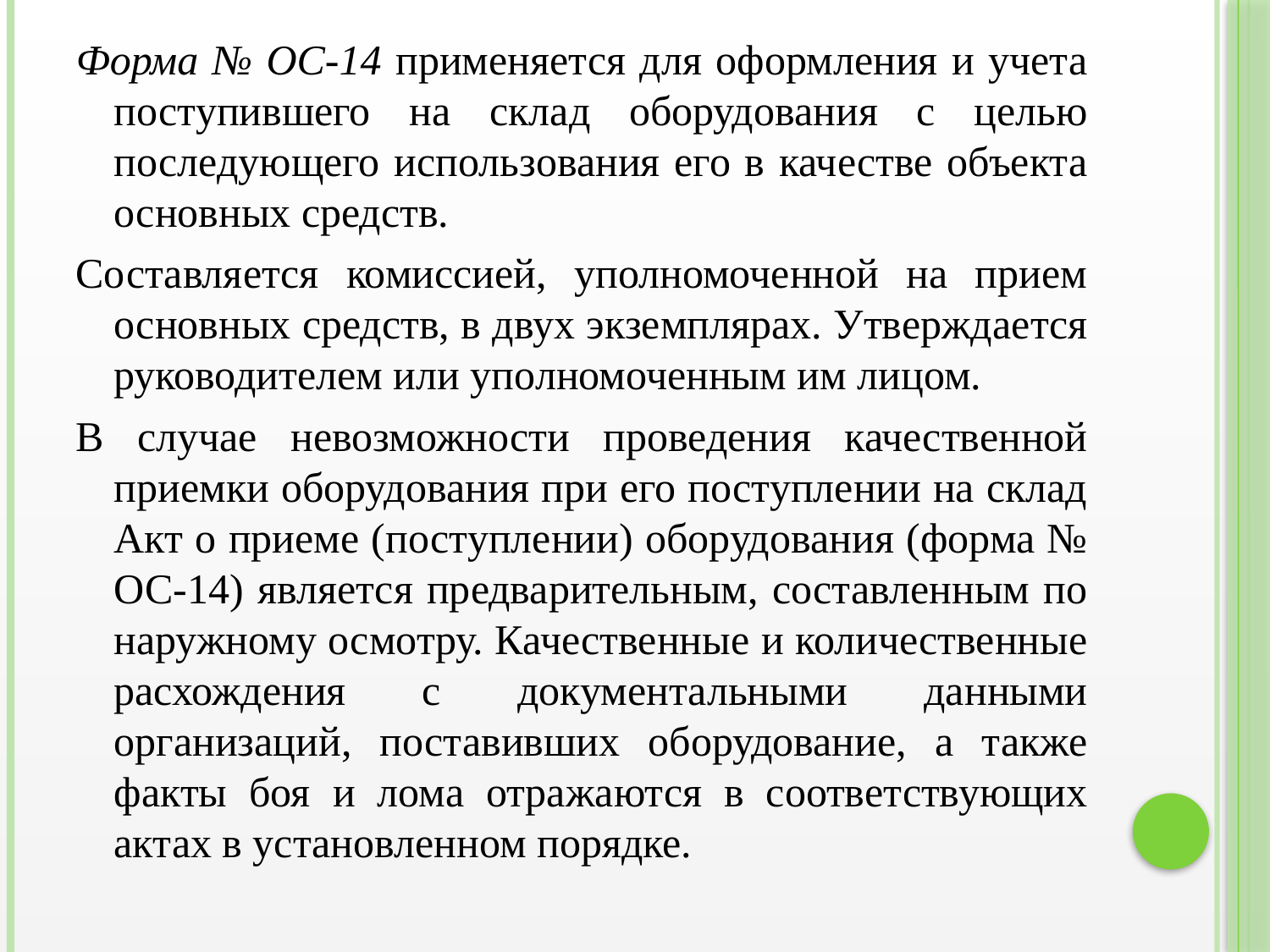

Форма № ОС-14 применяется для оформления и учета поступившего на склад оборудования с целью последующего использования его в качестве объекта основных средств.
Составляется комиссией, уполномоченной на прием основных средств, в двух экземплярах. Утверждается руководителем или уполномоченным им лицом.
В случае невозможности проведения качественной приемки оборудования при его поступлении на склад Акт о приеме (поступлении) оборудования (форма № ОС-14) является предварительным, составленным по наружному осмотру. Качественные и количественные расхождения с документальными данными организаций, поставивших оборудование, а также факты боя и лома отражаются в соответствующих актах в установленном порядке.